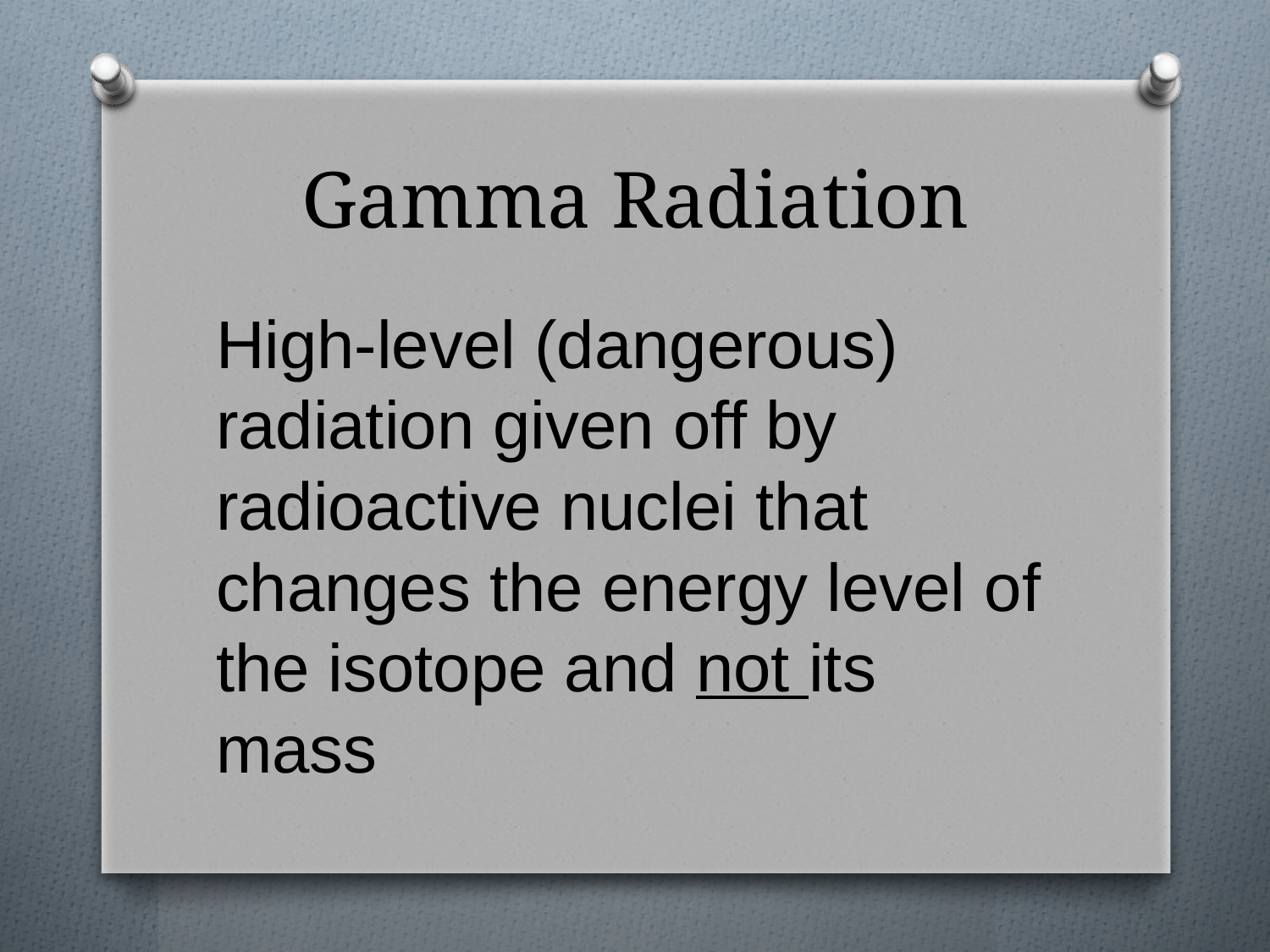

# Gamma Radiation
High-level (dangerous) radiation given off by radioactive nuclei that changes the energy level of the isotope and not its mass